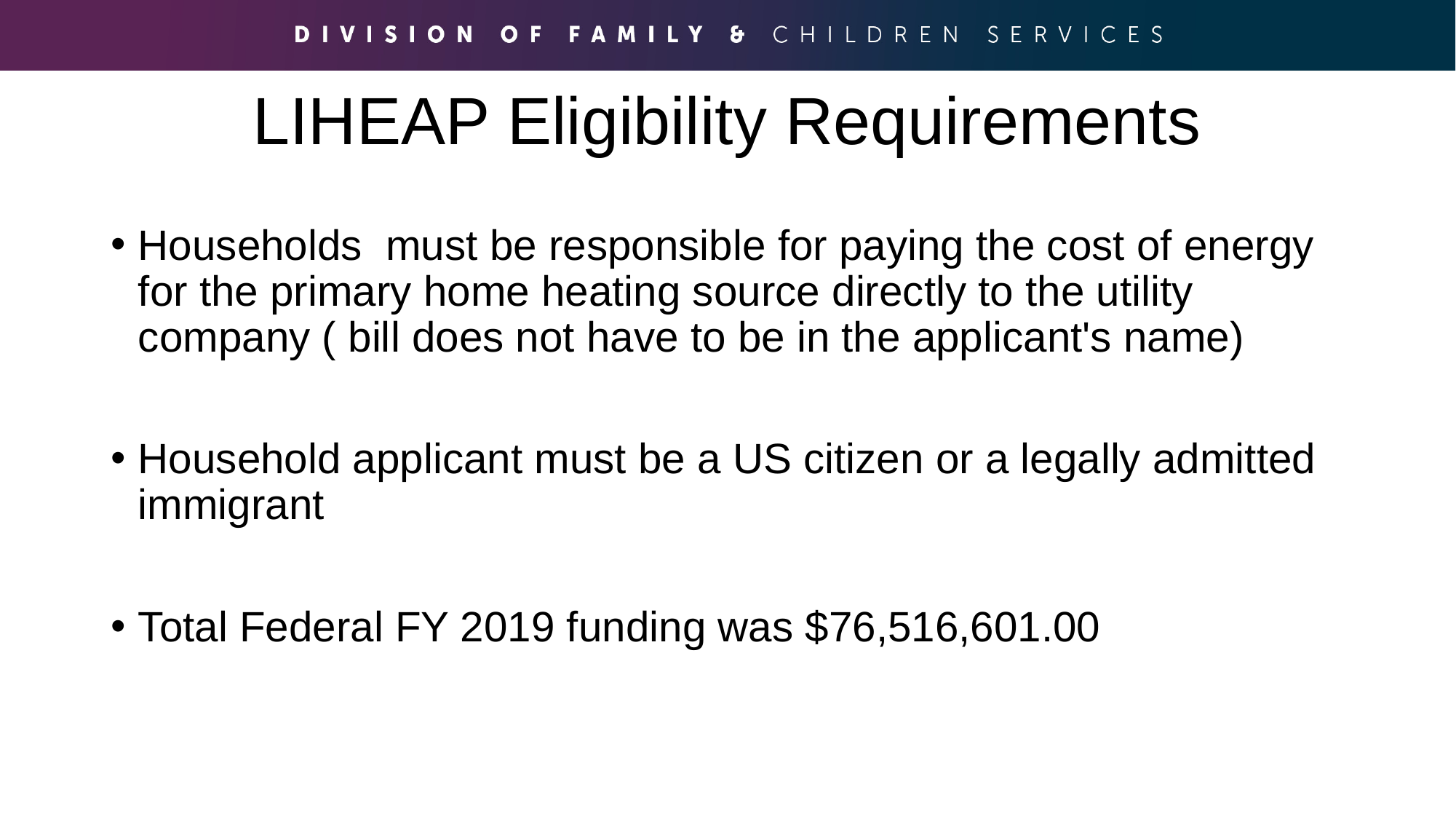

# LIHEAP Eligibility Requirements
Households  must be responsible for paying the cost of energy for the primary home heating source directly to the utility company ( bill does not have to be in the applicant's name)

Household applicant must be a US citizen or a legally admitted immigrant

Total Federal FY 2019 funding was $76,516,601.00